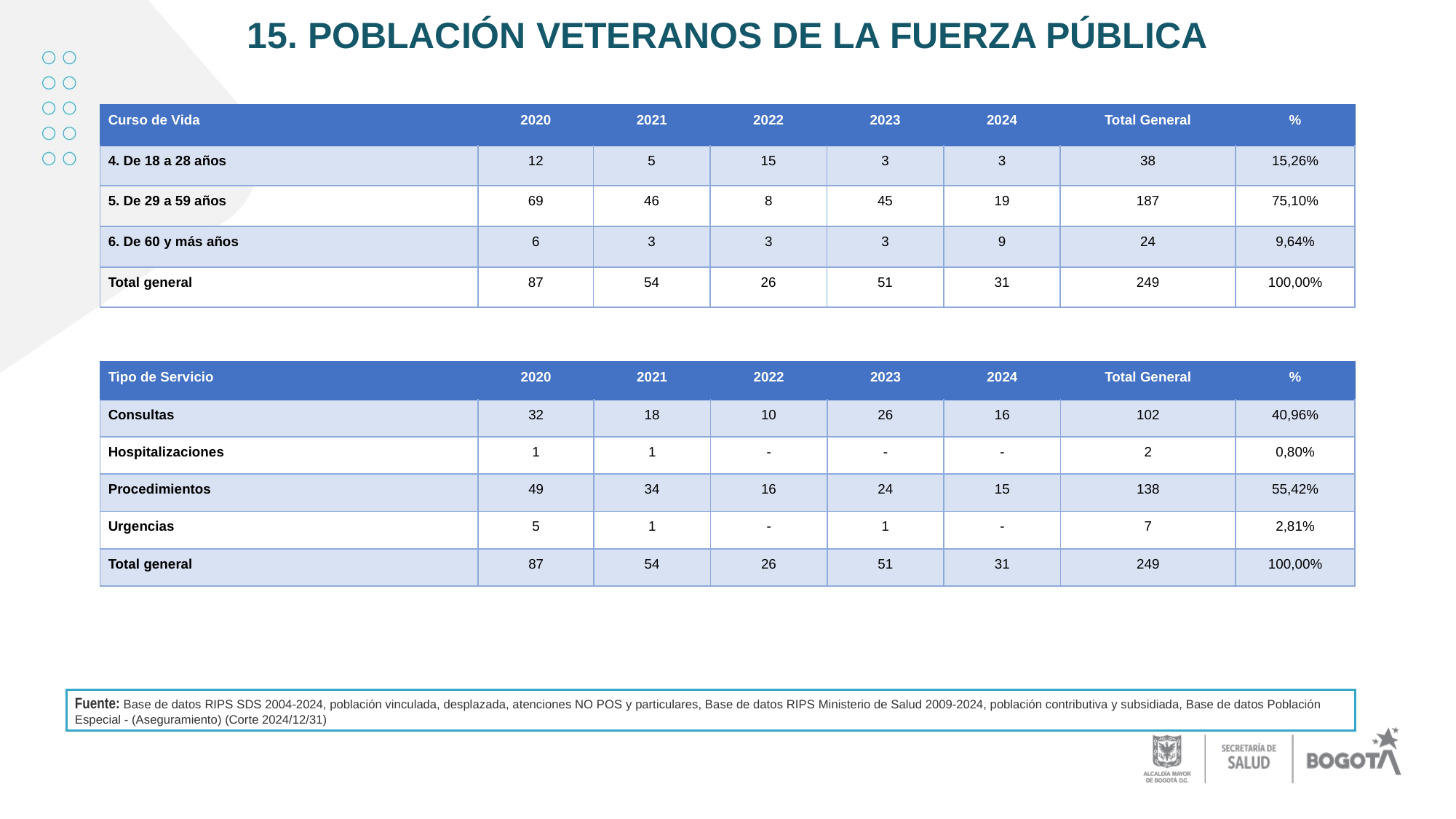

# 15. POBLACIÓN VETERANOS DE LA FUERZA PÚBLICA
| Curso de Vida | 2020 | 2021 | 2022 | 2023 | 2024 | Total General | % |
| --- | --- | --- | --- | --- | --- | --- | --- |
| 4. De 18 a 28 años | 12 | 5 | 15 | 3 | 3 | 38 | 15,26% |
| 5. De 29 a 59 años | 69 | 46 | 8 | 45 | 19 | 187 | 75,10% |
| 6. De 60 y más años | 6 | 3 | 3 | 3 | 9 | 24 | 9,64% |
| Total general | 87 | 54 | 26 | 51 | 31 | 249 | 100,00% |
| Tipo de Servicio | 2020 | 2021 | 2022 | 2023 | 2024 | Total General | % |
| --- | --- | --- | --- | --- | --- | --- | --- |
| Consultas | 32 | 18 | 10 | 26 | 16 | 102 | 40,96% |
| Hospitalizaciones | 1 | 1 | - | - | - | 2 | 0,80% |
| Procedimientos | 49 | 34 | 16 | 24 | 15 | 138 | 55,42% |
| Urgencias | 5 | 1 | - | 1 | - | 7 | 2,81% |
| Total general | 87 | 54 | 26 | 51 | 31 | 249 | 100,00% |
Fuente: Base de datos RIPS SDS 2004-2024, población vinculada, desplazada, atenciones NO POS y particulares, Base de datos RIPS Ministerio de Salud 2009-2024, población contributiva y subsidiada, Base de datos Población Especial - (Aseguramiento) (Corte 2024/12/31)